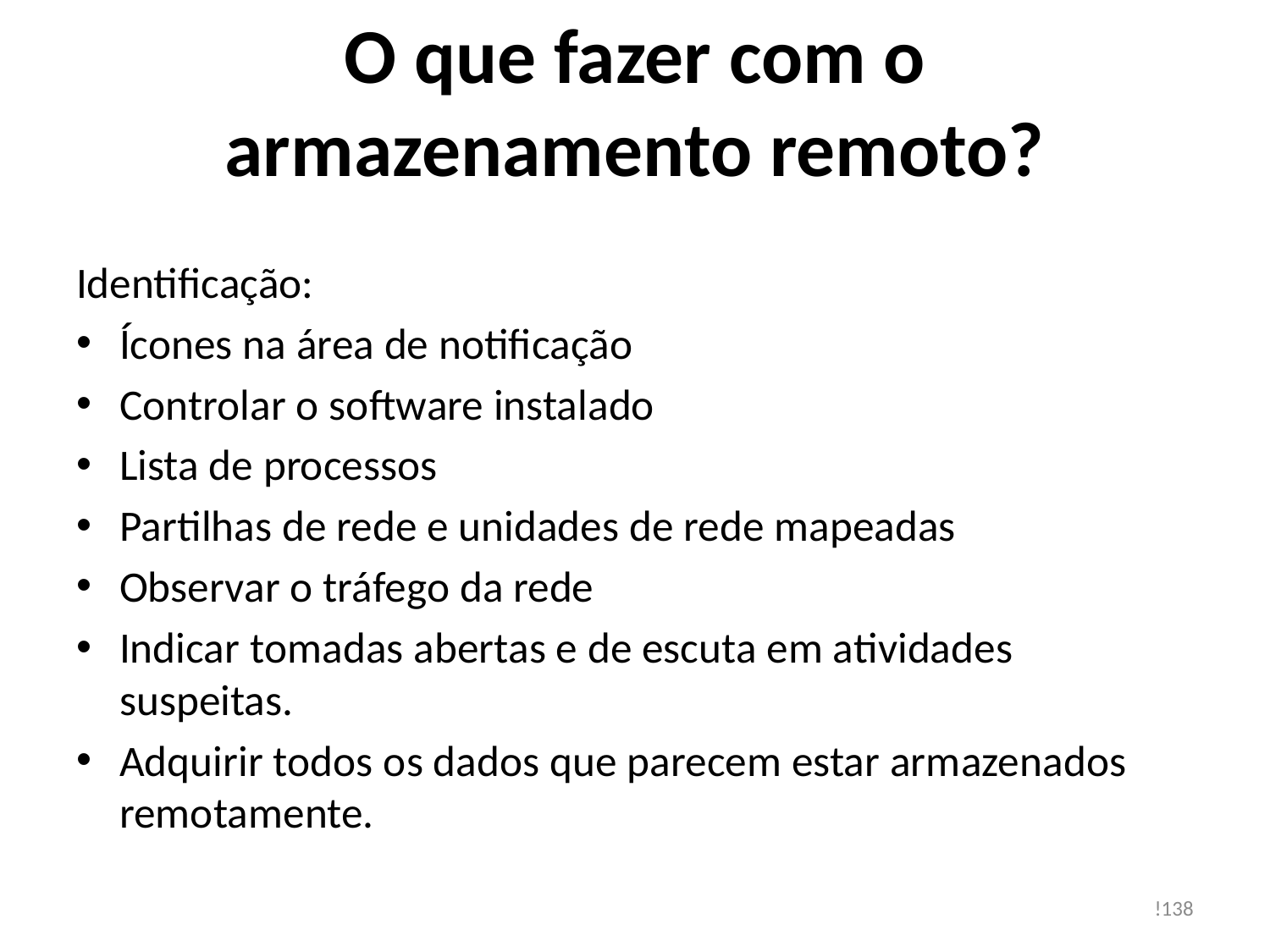

# O que fazer com o armazenamento remoto?
Identificação:
Ícones na área de notificação
Controlar o software instalado
Lista de processos
Partilhas de rede e unidades de rede mapeadas
Observar o tráfego da rede
Indicar tomadas abertas e de escuta em atividades suspeitas.
Adquirir todos os dados que parecem estar armazenados remotamente.
!138